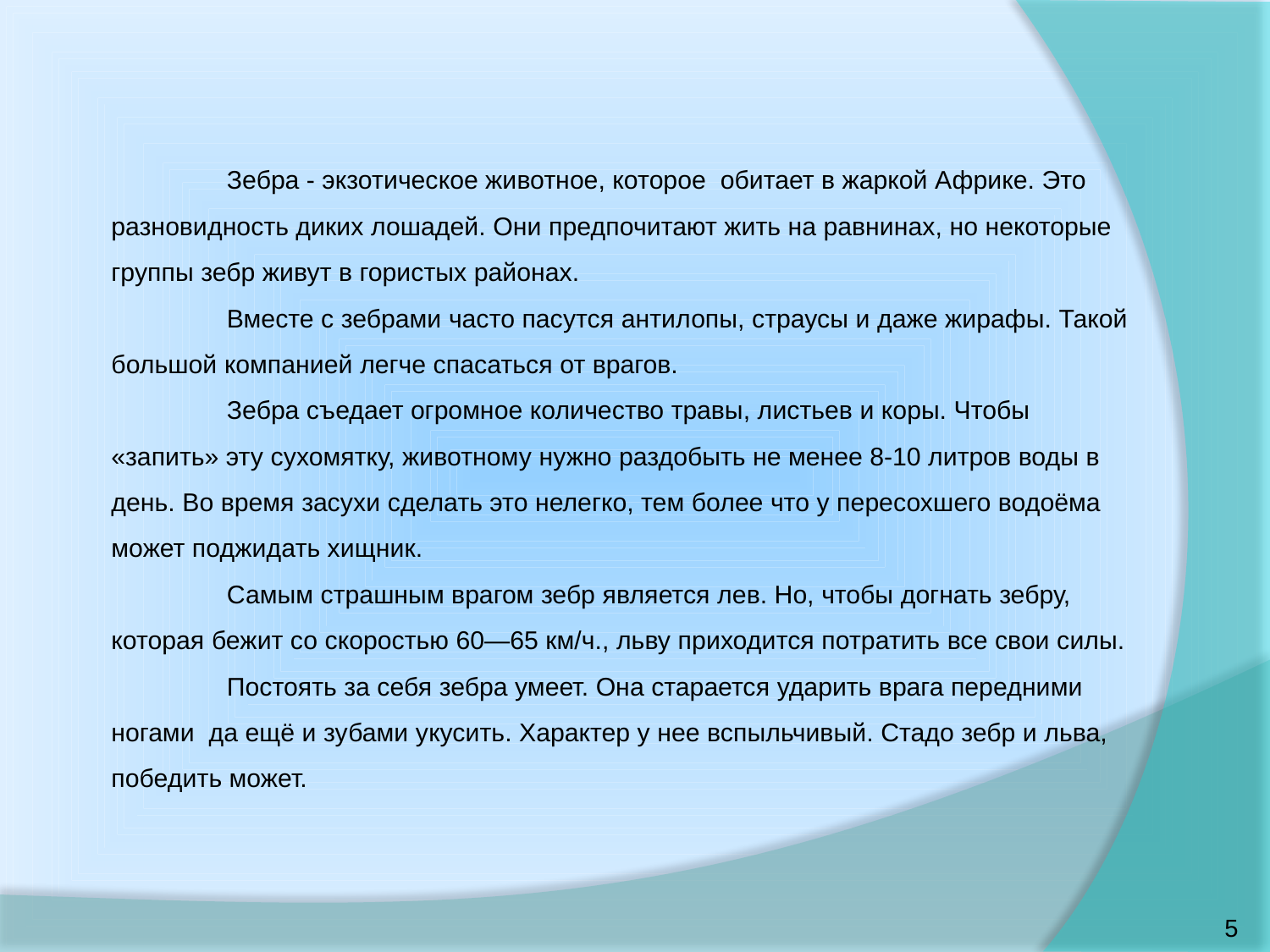

# Зебра - экзотическое животное, которое  обитает в жаркой Африке. Это разновидность диких лошадей. Они предпочитают жить на равнинах, но некоторые группы зебр живут в гористых районах. Вместе с зебрами часто пасутся антилопы, страусы и даже жирафы. Такой большой компанией легче спасаться от врагов. Зебра съедает огромное количество травы, листьев и коры. Чтобы «запить» эту сухомятку, животному нужно раздобыть не менее 8-10 литров воды в день. Во время засухи сделать это нелегко, тем более что у пересохшего водоёма может поджидать хищник. Самым страшным врагом зебр является лев. Но, чтобы догнать зебру, которая бежит со скоростью 60—65 км/ч., льву приходится потратить все свои силы. Постоять за себя зебра умеет. Она старается ударить врага передними ногами  да ещё и зубами укусить. Характер у нее вспыльчивый. Стадо зебр и льва, победить может.
5